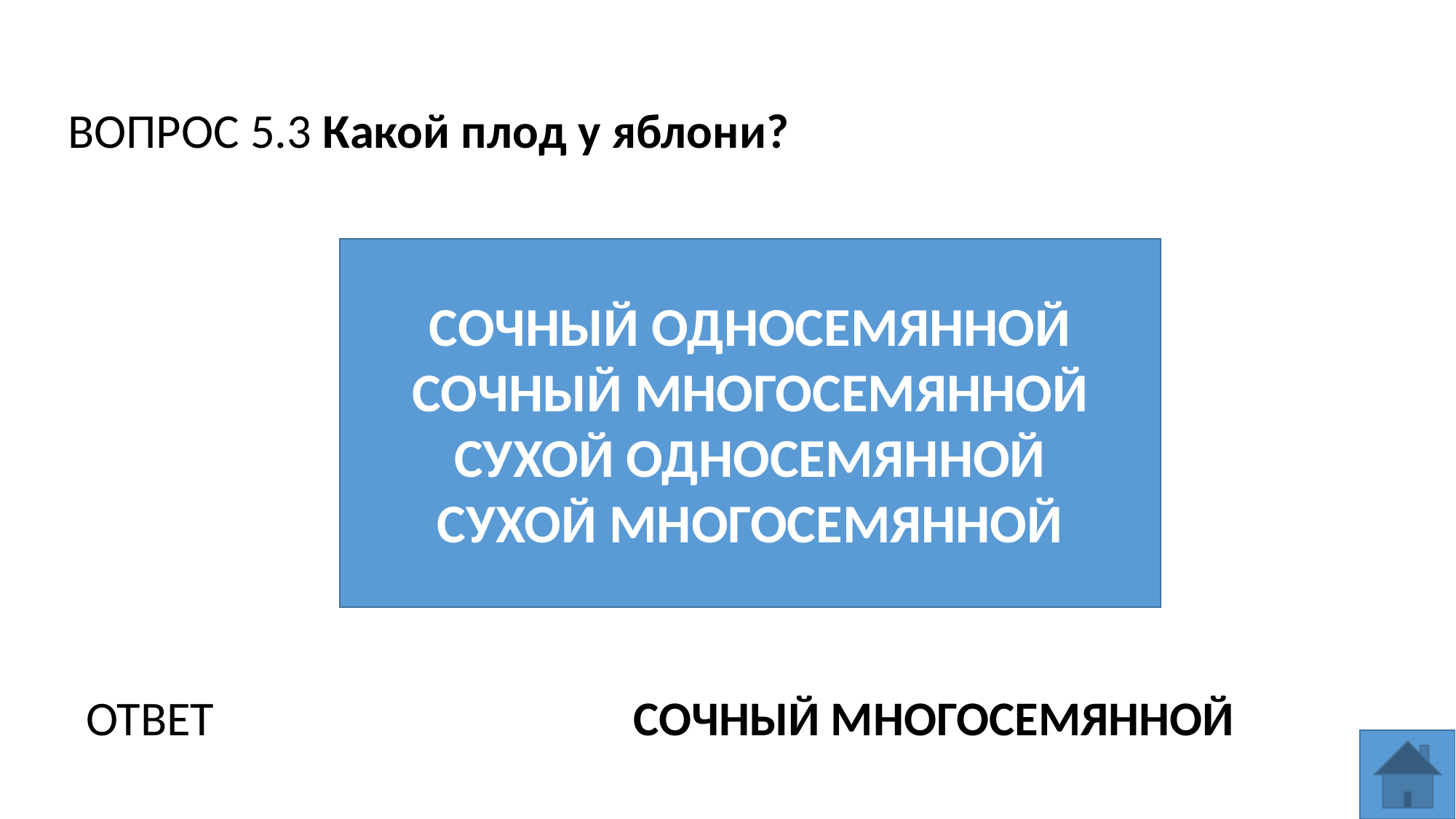

ВОПРОС 5.3 Какой плод у яблони?
СОЧНЫЙ ОДНОСЕМЯННОЙ
СОЧНЫЙ МНОГОСЕМЯННОЙ
СУХОЙ ОДНОСЕМЯННОЙ
СУХОЙ МНОГОСЕМЯННОЙ
СОЧНЫЙ МНОГОСЕМЯННОЙ
ОТВЕТ